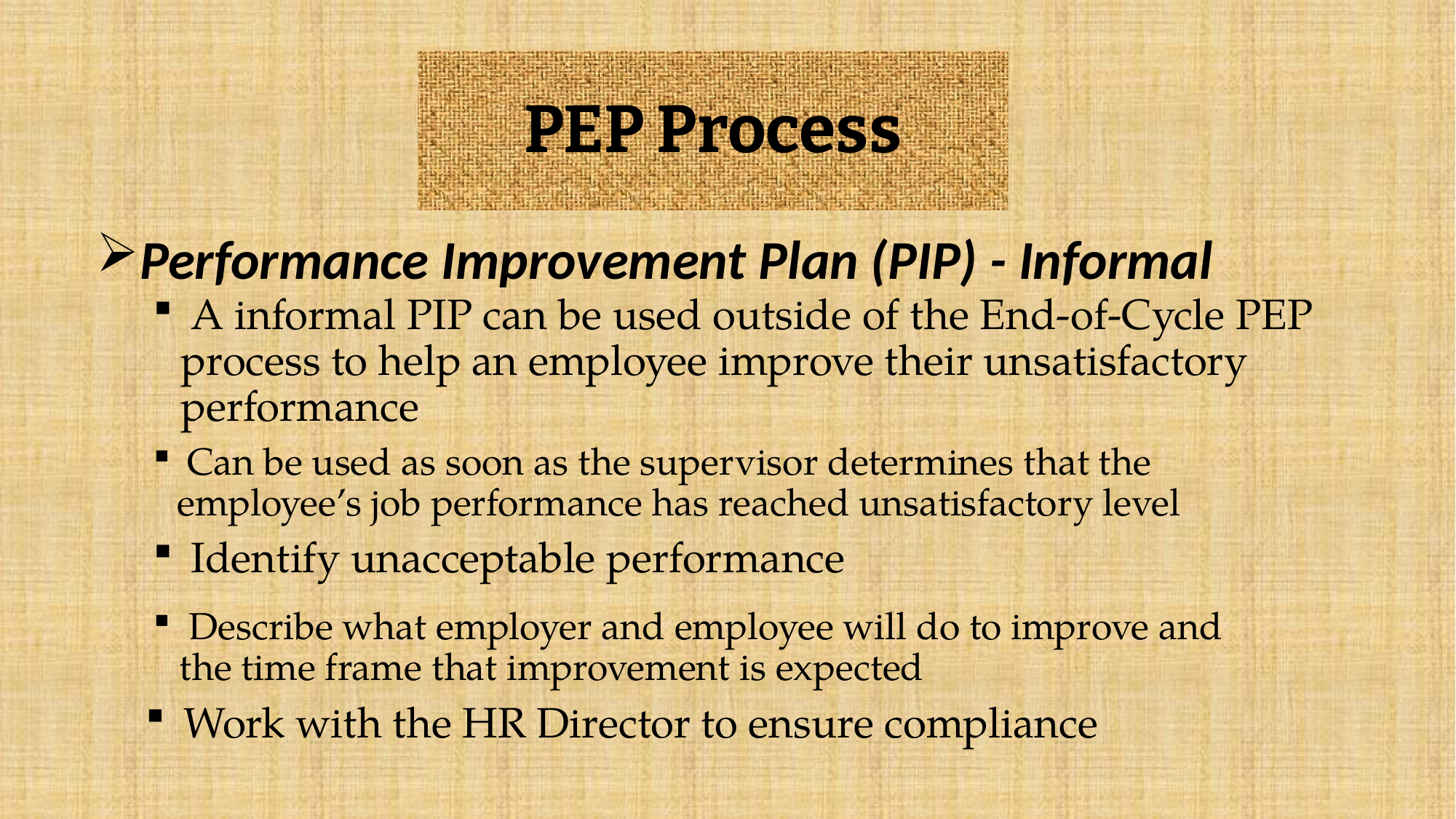

# PEP Process
Performance Improvement Plan (PIP) - Informal
 A informal PIP can be used outside of the End-of-Cycle PEP process to help an employee improve their unsatisfactory performance
 Can be used as soon as the supervisor determines that the employee’s job performance has reached unsatisfactory level
 Identify unacceptable performance
 Describe what employer and employee will do to improve and the time frame that improvement is expected
 Work with the HR Director to ensure compliance